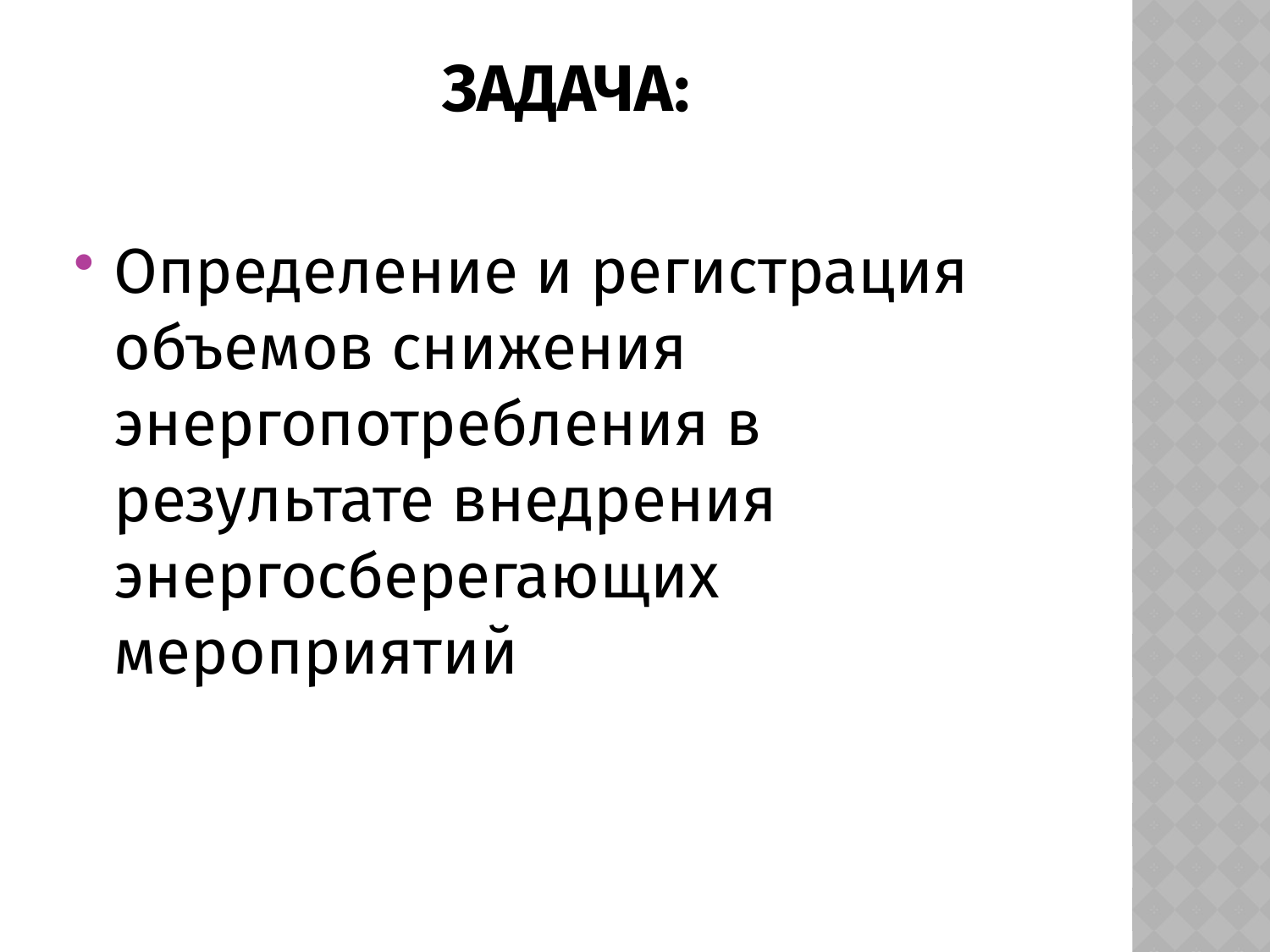

# Задача:
Определение и регистрация объемов снижения энергопотребления в результате внедрения энергосберегающих мероприятий